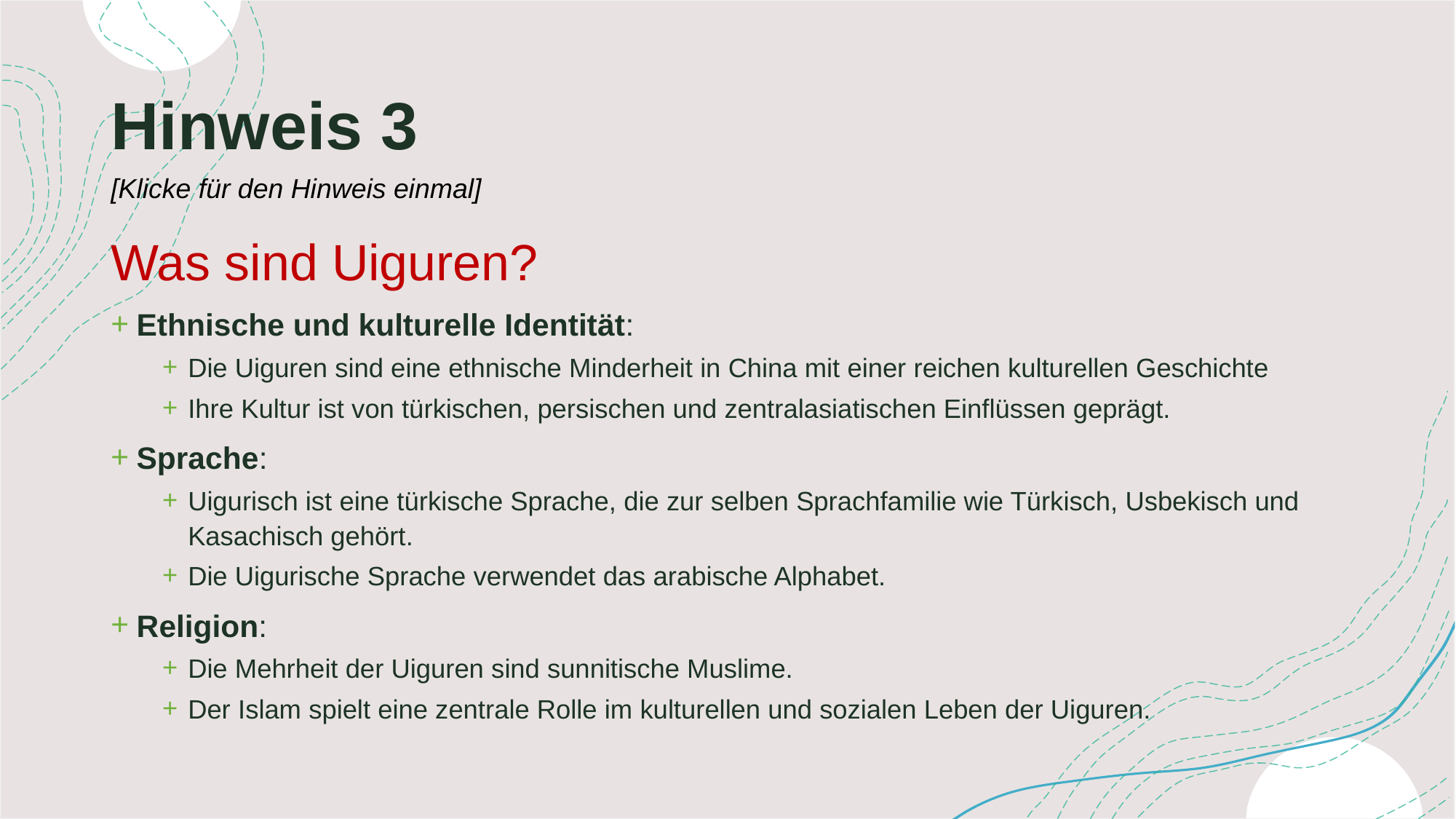

# Hinweis 3
[Klicke für den Hinweis einmal]
Was sind Uiguren?
Ethnische und kulturelle Identität:
Die Uiguren sind eine ethnische Minderheit in China mit einer reichen kulturellen Geschichte
Ihre Kultur ist von türkischen, persischen und zentralasiatischen Einflüssen geprägt.
Sprache:
Uigurisch ist eine türkische Sprache, die zur selben Sprachfamilie wie Türkisch, Usbekisch und Kasachisch gehört.
Die Uigurische Sprache verwendet das arabische Alphabet.
Religion:
Die Mehrheit der Uiguren sind sunnitische Muslime.
Der Islam spielt eine zentrale Rolle im kulturellen und sozialen Leben der Uiguren.